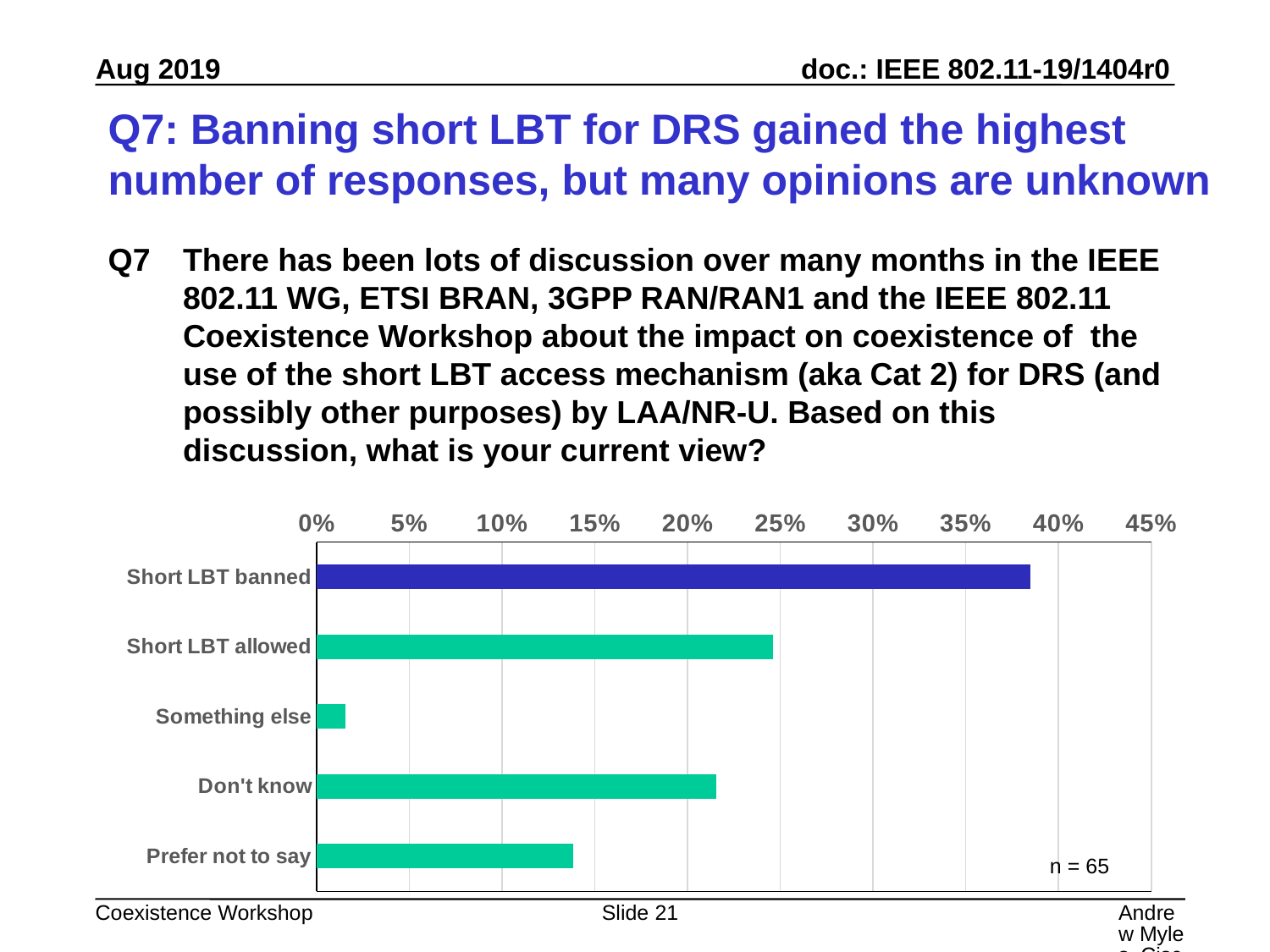

# Q7: Banning short LBT for DRS gained the highest number of responses, but many opinions are unknown
Q7 	There has been lots of discussion over many months in the IEEE 802.11 WG, ETSI BRAN, 3GPP RAN/RAN1 and the IEEE 802.11 Coexistence Workshop about the impact on coexistence of  the use of the short LBT access mechanism (aka Cat 2) for DRS (and possibly other purposes) by LAA/NR-U. Based on this discussion, what is your current view?

### Chart

| Category | Responses |
|---|---|
| Short LBT banned | 0.38461538461538464 |
| Short LBT allowed | 0.24615384615384617 |
| Something else | 0.015384615384615385 |
| Don't know | 0.2153846153846154 |
| Prefer not to say | 0.13846153846153847 |
n = 65
Slide 21
Andrew Myles, Cisco